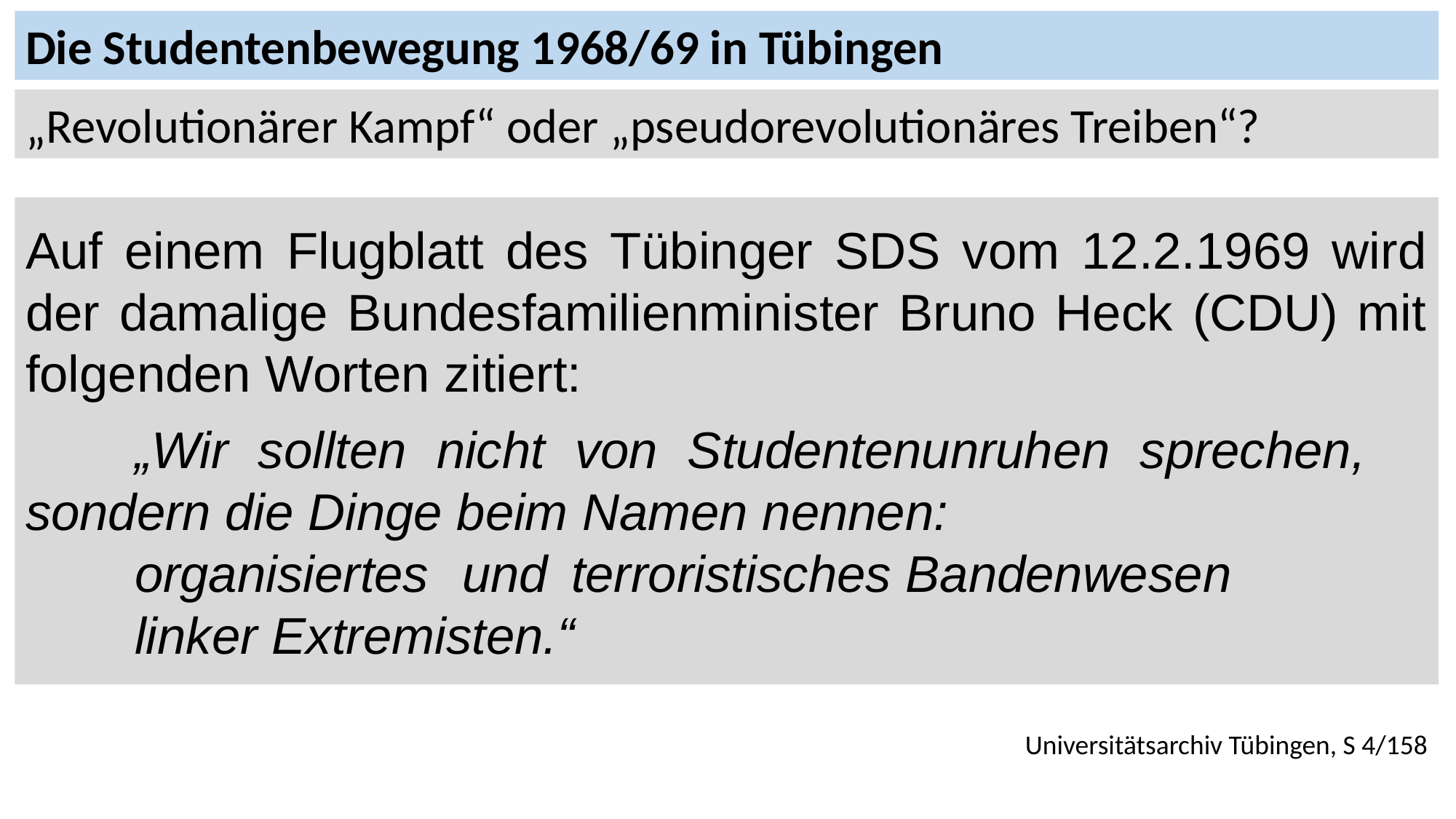

Die Studentenbewegung 1968/69 in Tübingen
„Revolutionärer Kampf“ oder „pseudorevolutionäres Treiben“?

Auf einem Flugblatt des Tübinger SDS vom 12.2.1969 wird der damalige Bundesfamilienminister Bruno Heck (CDU) mit folgenden Worten zitiert:

	„Wir sollten nicht von Studentenunruhen sprechen, 	sondern die Dinge beim Namen nennen:
	organisiertes 	und 	terroristisches Bandenwesen
	linker Extremisten.“

Universitätsarchiv Tübingen, S 4/158